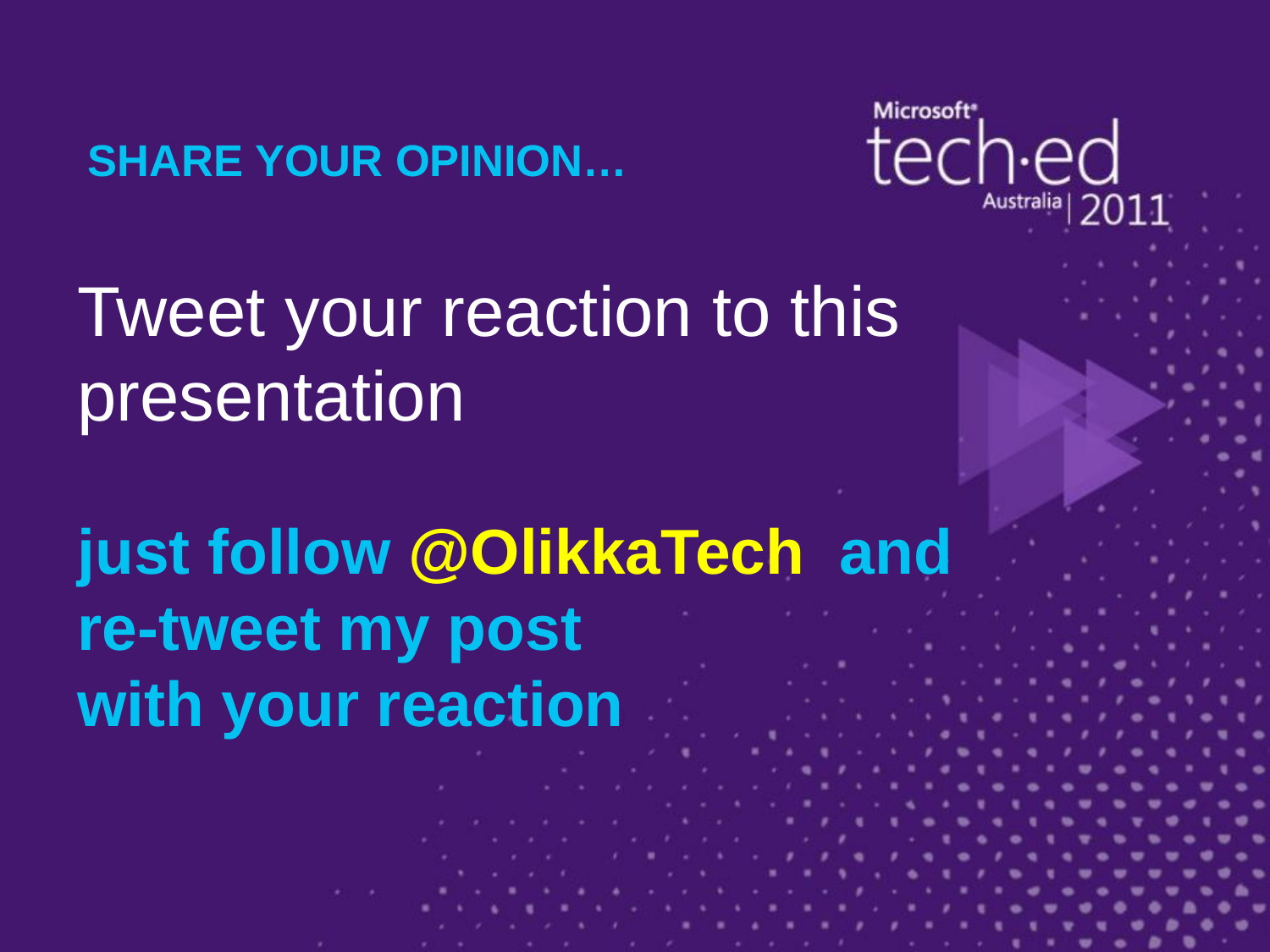

# Share your opinion…
Tweet your reaction to this presentation
just follow @OlikkaTech  and
re-tweet my post
with your reaction